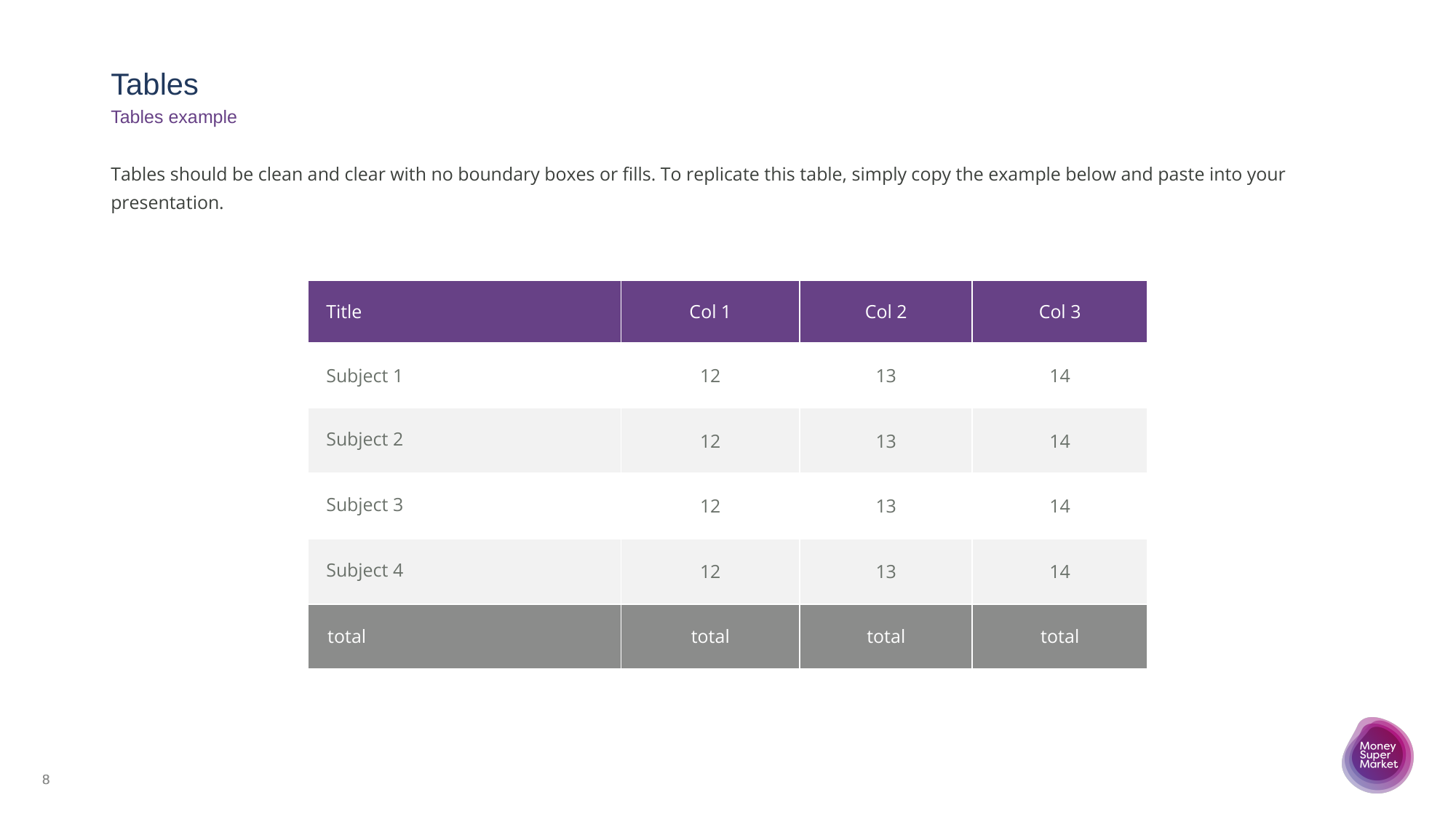

# Tables
Tables example
Tables should be clean and clear with no boundary boxes or fills. To replicate this table, simply copy the example below and paste into your presentation.

| Title | Col 1 | Col 2 | Col 3 |
| --- | --- | --- | --- |
| Subject 1 | 12 | 13 | 14 |
| Subject 2 | 12 | 13 | 14 |
| Subject 3 | 12 | 13 | 14 |
| Subject 4 | 12 | 13 | 14 |
| total | total | total | total |